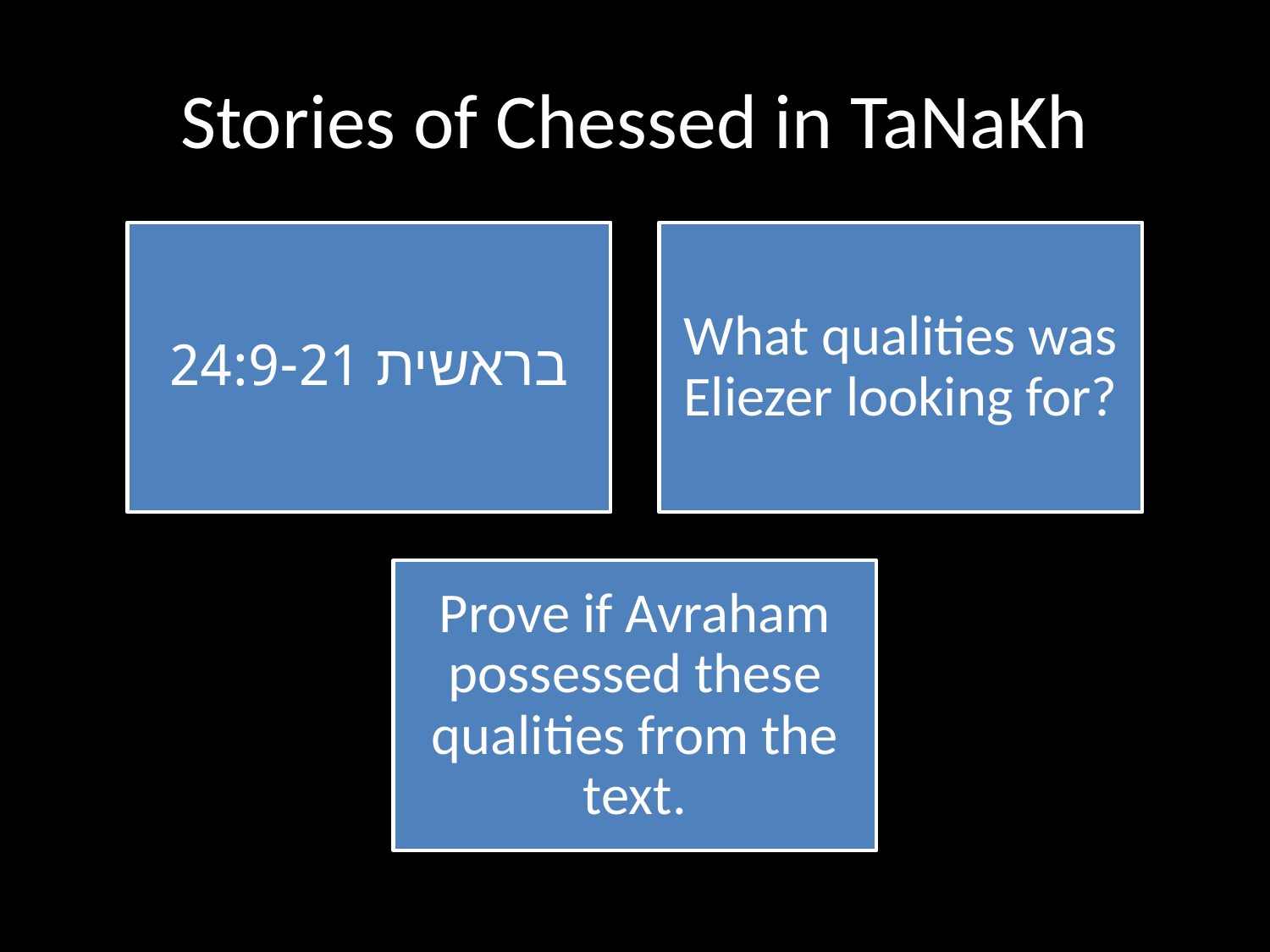

# Stories of Chessed in TaNaKh
בראשית 24:9-21
What qualities was Eliezer looking for?
Prove if Avraham possessed these qualities from the text.